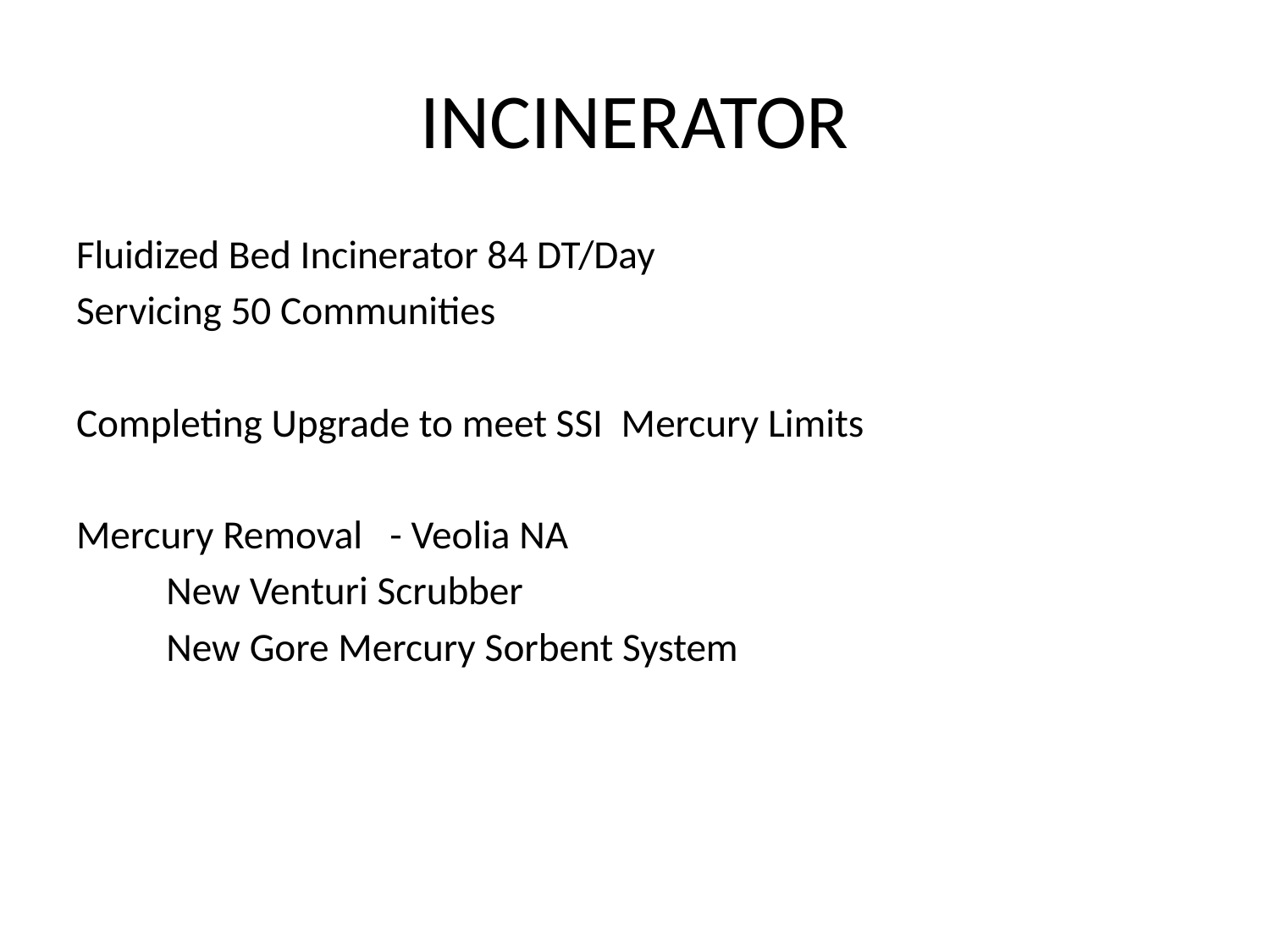

# INCINERATOR
Fluidized Bed Incinerator 84 DT/Day
Servicing 50 Communities

Completing Upgrade to meet SSI  Mercury Limits

Mercury Removal   - Veolia NA
		New Venturi Scrubber
		New Gore Mercury Sorbent System